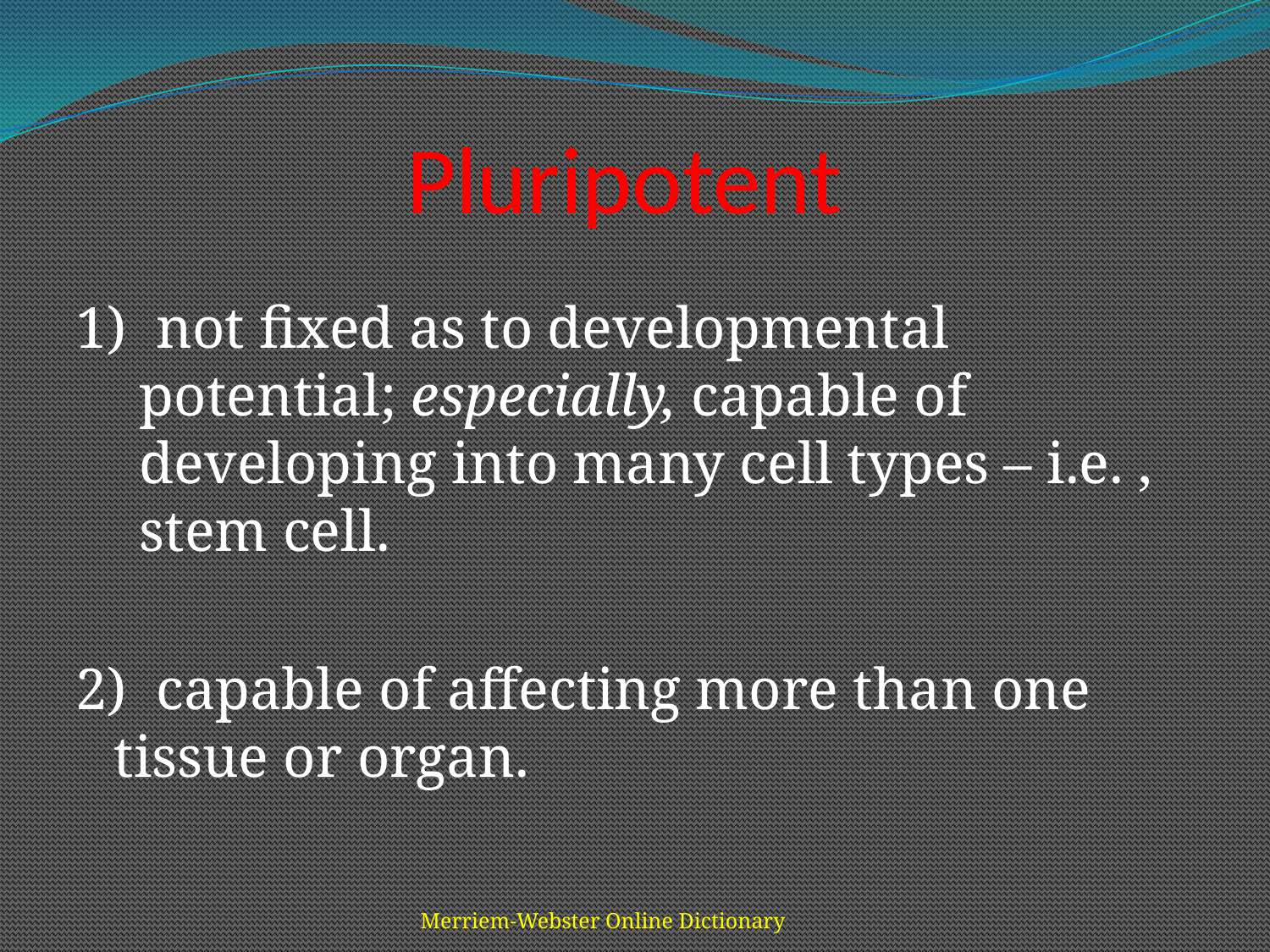

# Pluripotent
1)  not fixed as to developmental potential; especially, capable of developing into many cell types – i.e. , stem cell.

2)  capable of affecting more than one tissue or organ.
Merriem-Webster Online Dictionary